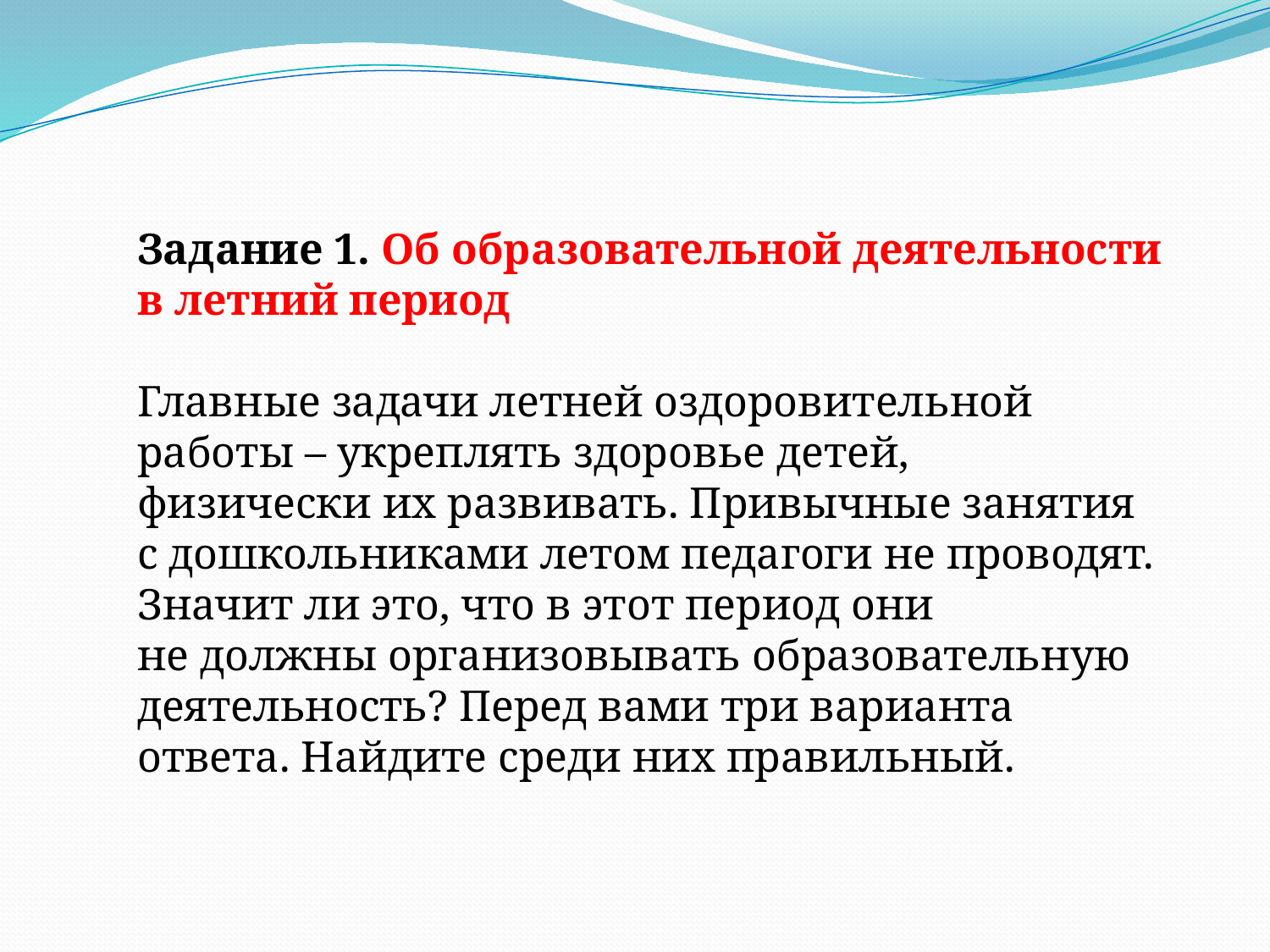

Задание 1. Об образовательной деятельности в летний период

Главные задачи летней оздоровительной работы – укреплять здоровье детей, физически их развивать. Привычные занятия с дошкольниками летом педагоги не проводят. Значит ли это, что в этот период они не должны организовывать образовательную деятельность? Перед вами три варианта ответа. Найдите среди них правильный.